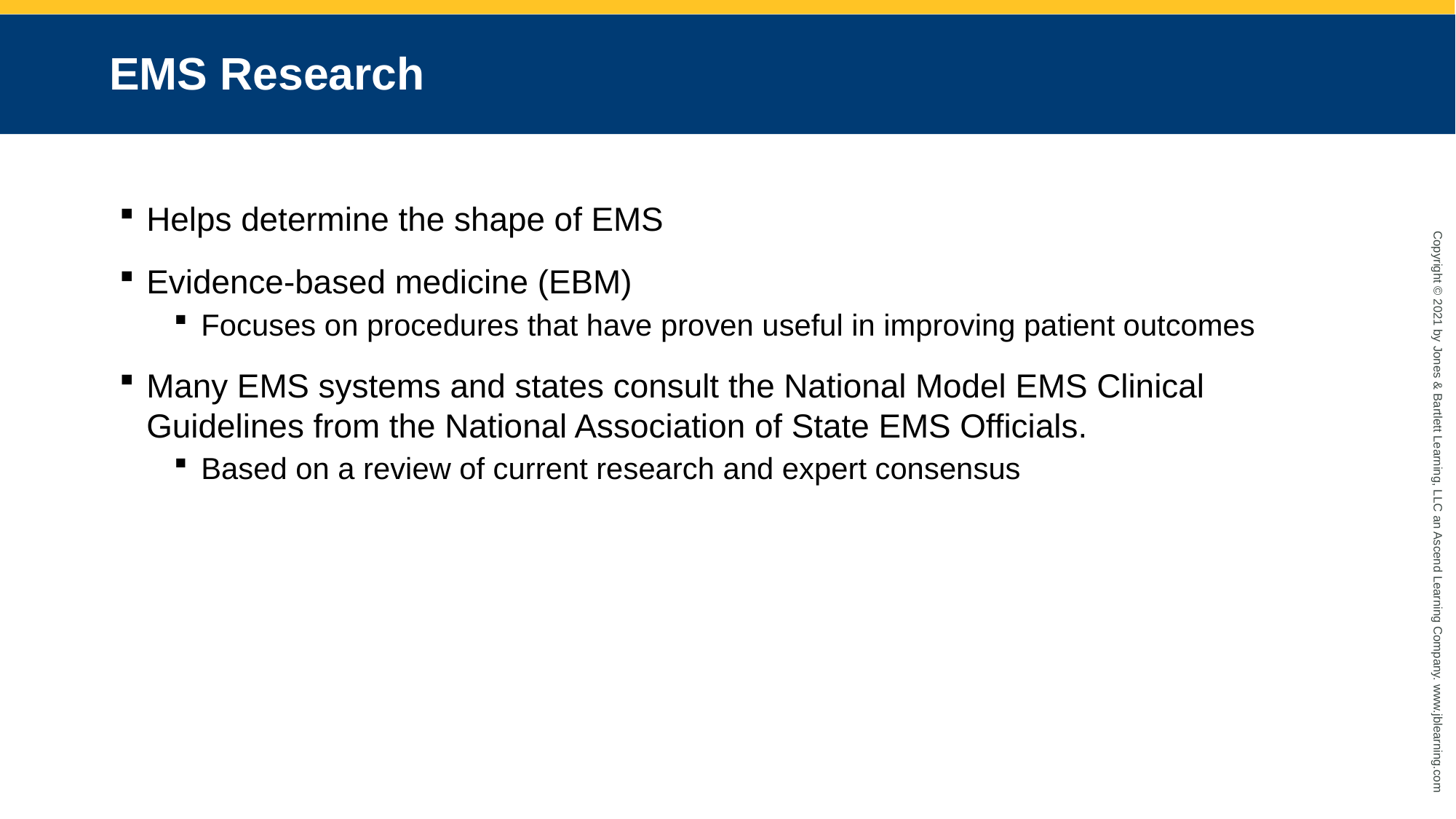

EMS Research
Helps determine the shape of EMS
Evidence-based medicine (EBM)
Focuses on procedures that have proven useful in improving patient outcomes
Many EMS systems and states consult the National Model EMS Clinical Guidelines from the National Association of State EMS Officials.
Based on a review of current research and expert consensus